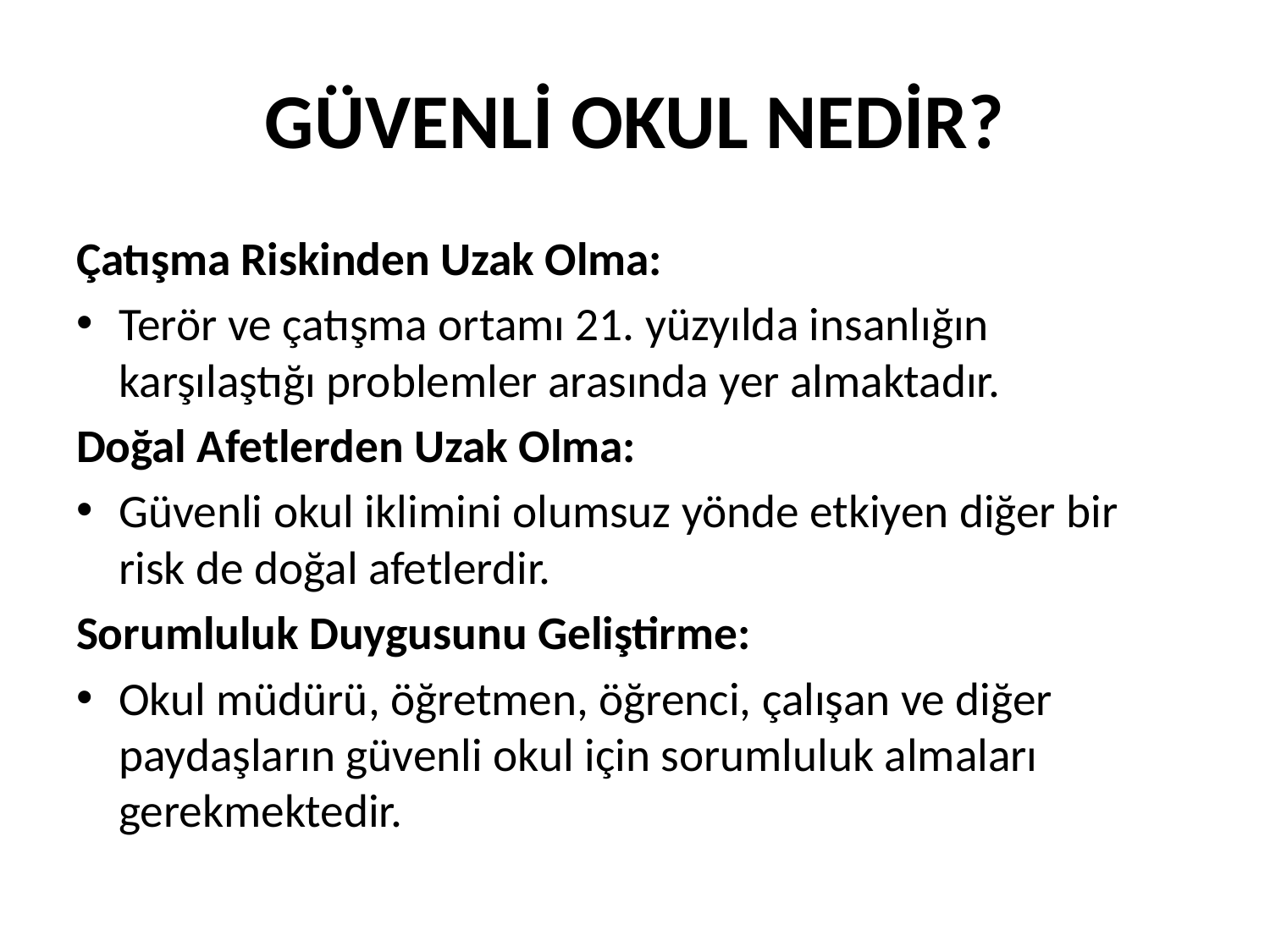

# GÜVENLİ OKUL NEDİR?
Çatışma Riskinden Uzak Olma:
Terör ve çatışma ortamı 21. yüzyılda insanlığın karşılaştığı problemler arasında yer almaktadır.
Doğal Afetlerden Uzak Olma:
Güvenli okul iklimini olumsuz yönde etkiyen diğer bir risk de doğal afetlerdir.
Sorumluluk Duygusunu Geliştirme:
Okul müdürü, öğretmen, öğrenci, çalışan ve diğer paydaşların güvenli okul için sorumluluk almaları gerekmektedir.